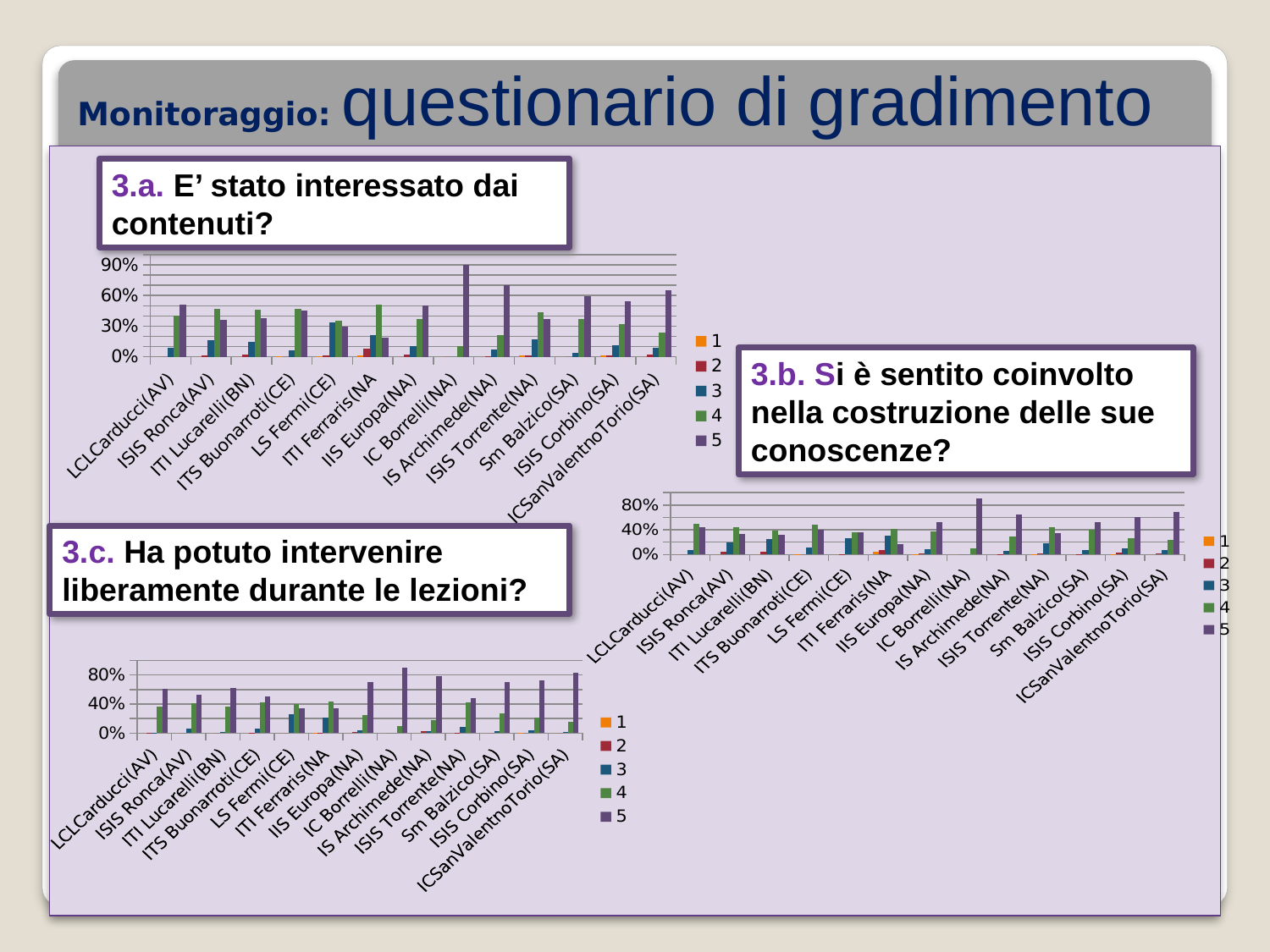

Monitoraggio: questionario di gradimento

3.a. E’ stato interessato dai  contenuti?

### Chart

| Category | 1 | 2 | 3 | 4 | 5 |
|---|---|---|---|---|---|
| LCLCarducci(AV) | 0.0 | 0.0 | 0.09000000000000002 | 0.4 | 0.51 |
| ISIS Ronca(AV) | 0.0 | 0.010000000000000005 | 0.16 | 0.4700000000000001 | 0.3600000000000003 |
| ITI Lucarelli(BN) | 0.0 | 0.01973684210526316 | 0.14473684210526347 | 0.4605263157894744 | 0.37500000000000033 |
| ITS Buonarroti(CE) | 0.007500000000000009 | 0.0 | 0.0675 | 0.47125 | 0.45125000000000004 |
| LS Fermi(CE) | 0.006666666666666671 | 0.013333333333333341 | 0.33666666666666734 | 0.3500000000000003 | 0.29333333333333333 |
| ITI Ferraris(NA | 0.010000000000000005 | 0.08000000000000004 | 0.21000000000000016 | 0.51 | 0.19 |
| IIS Europa(NA) | 0.0 | 0.022727272727272783 | 0.10606060606060619 | 0.3712121212121214 | 0.5 |
| IC Borrelli(NA) | 0.0 | 0.0 | 0.0 | 0.10101010101010102 | 0.8989898989898998 |
| IS Archimede(NA) | 0.0 | 0.007575757575757583 | 0.07575757575757577 | 0.2121212121212122 | 0.7045454545454554 |
| ISIS Torrente(NA) | 0.010000000000000005 | 0.010000000000000005 | 0.17 | 0.44 | 0.37000000000000033 |
| Sm Balzico(SA) | 0.0 | 0.0 | 0.04000000000000002 | 0.37000000000000033 | 0.59 |
| ISIS Corbino(SA) | 0.010000000000000005 | 0.010000000000000005 | 0.11 | 0.3200000000000004 | 0.54 |
| ICSanValentnoTorio(SA) | 0.0 | 0.02000000000000001 | 0.09000000000000002 | 0.24000000000000016 | 0.6500000000000009 |
3.b. Si è sentito coinvolto nella costruzione delle sue conoscenze?

### Chart

| Category | 1 | 2 | 3 | 4 | 5 |
|---|---|---|---|---|---|
| LCLCarducci(AV) | 0.0 | 0.0 | 0.07000000000000002 | 0.4900000000000003 | 0.44 |
| ISIS Ronca(AV) | 0.0 | 0.04000000000000002 | 0.19 | 0.44 | 0.33000000000000046 |
| ITI Lucarelli(BN) | 0.0 | 0.039473684210526355 | 0.25 | 0.38815789473684265 | 0.32236842105263236 |
| ITS Buonarroti(CE) | 0.007500000000000009 | 0.0 | 0.11875000000000002 | 0.47625 | 0.39750000000000046 |
| LS Fermi(CE) | 0.0 | 0.010067114093959731 | 0.26845637583892656 | 0.35906040268456413 | 0.3624161073825511 |
| ITI Ferraris(NA | 0.04000000000000002 | 0.07000000000000002 | 0.31000000000000033 | 0.4200000000000003 | 0.17 |
| IIS Europa(NA) | 0.007575757575757583 | 0.015151515151515166 | 0.08333333333333334 | 0.3712121212121214 | 0.5227272727272727 |
| IC Borrelli(NA) | 0.0 | 0.0 | 0.0 | 0.10101010101010102 | 0.8989898989898998 |
| IS Archimede(NA) | 0.0 | 0.007575757575757583 | 0.06060606060606062 | 0.2878787878787886 | 0.6439393939393948 |
| ISIS Torrente(NA) | 0.010000000000000005 | 0.02000000000000001 | 0.18000000000000016 | 0.44 | 0.3500000000000003 |
| Sm Balzico(SA) | 0.0 | 0.010000000000000005 | 0.07000000000000002 | 0.4 | 0.52 |
| ISIS Corbino(SA) | 0.010000000000000005 | 0.030000000000000002 | 0.1 | 0.27 | 0.6000000000000006 |
| ICSanValentnoTorio(SA) | 0.0 | 0.02000000000000001 | 0.07000000000000002 | 0.23 | 0.68 |
3.c. Ha potuto intervenire liberamente durante le lezioni?

### Chart

| Category | 1 | 2 | 3 | 4 | 5 |
|---|---|---|---|---|---|
| LCLCarducci(AV) | 0.0 | 0.010000000000000005 | 0.010000000000000005 | 0.37000000000000033 | 0.6100000000000007 |
| ISIS Ronca(AV) | 0.0 | 0.0 | 0.06000000000000003 | 0.4100000000000003 | 0.53 |
| ITI Lucarelli(BN) | 0.0 | 0.0 | 0.013157894736842111 | 0.36184210526315824 | 0.6250000000000008 |
| ITS Buonarroti(CE) | 0.0 | 0.007500000000000009 | 0.06625 | 0.4175000000000003 | 0.505 |
| LS Fermi(CE) | 0.0 | 0.0 | 0.26 | 0.4 | 0.34 |
| ITI Ferraris(NA | 0.010000000000000005 | 0.010000000000000005 | 0.21000000000000016 | 0.4300000000000003 | 0.34 |
| IIS Europa(NA) | 0.0 | 0.015151515151515166 | 0.03787878787878792 | 0.25 | 0.6969696969696978 |
| IC Borrelli(NA) | 0.0 | 0.0 | 0.0 | 0.10101010101010102 | 0.8989898989898998 |
| IS Archimede(NA) | 0.0 | 0.022727272727272783 | 0.022727272727272783 | 0.17424242424242462 | 0.7803030303030306 |
| ISIS Torrente(NA) | 0.0 | 0.010000000000000005 | 0.09000000000000002 | 0.4200000000000003 | 0.4800000000000003 |
| Sm Balzico(SA) | 0.0 | 0.0 | 0.030000000000000002 | 0.27 | 0.7000000000000006 |
| ISIS Corbino(SA) | 0.010000000000000005 | 0.0 | 0.04000000000000002 | 0.21000000000000016 | 0.7300000000000006 |
| ICSanValentnoTorio(SA) | 0.0 | 0.0 | 0.02000000000000001 | 0.15000000000000016 | 0.8300000000000006 |